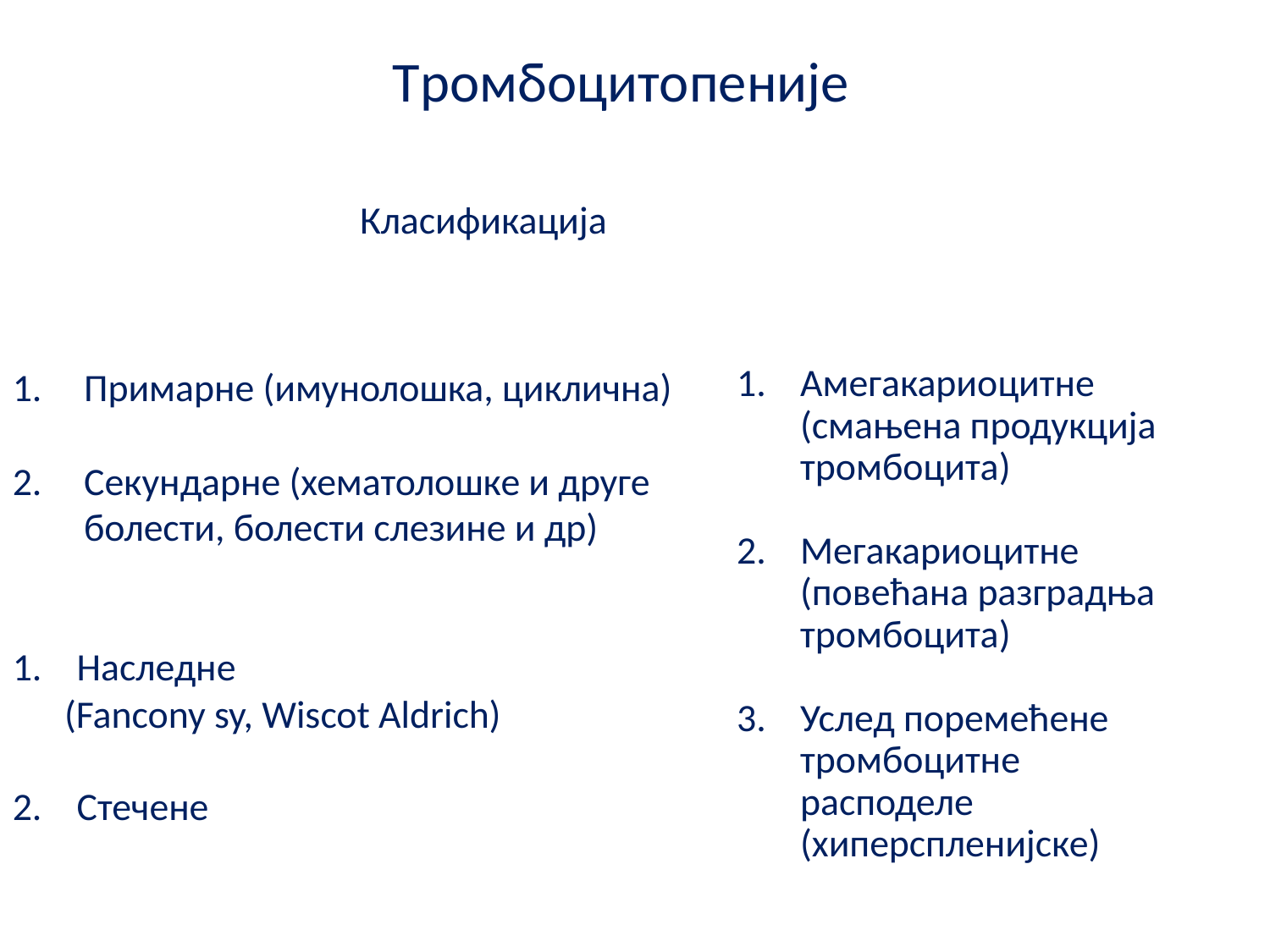

Тромбоцитопеније
                                        Класификација

Примарне (имунолошка, циклична)

Секундарне (хематолошке и друге болести, болести слезине и др)

1.    Наследне
      (Fancony sy, Wiscot Aldrich)

2.    Стечене
Амегакариоцитне  (смањена продукција тромбоцита)

Мегакариоцитне (повећана разградња тромбоцита)

Услед поремећене тромбоцитне расподеле (хиперспленијске)